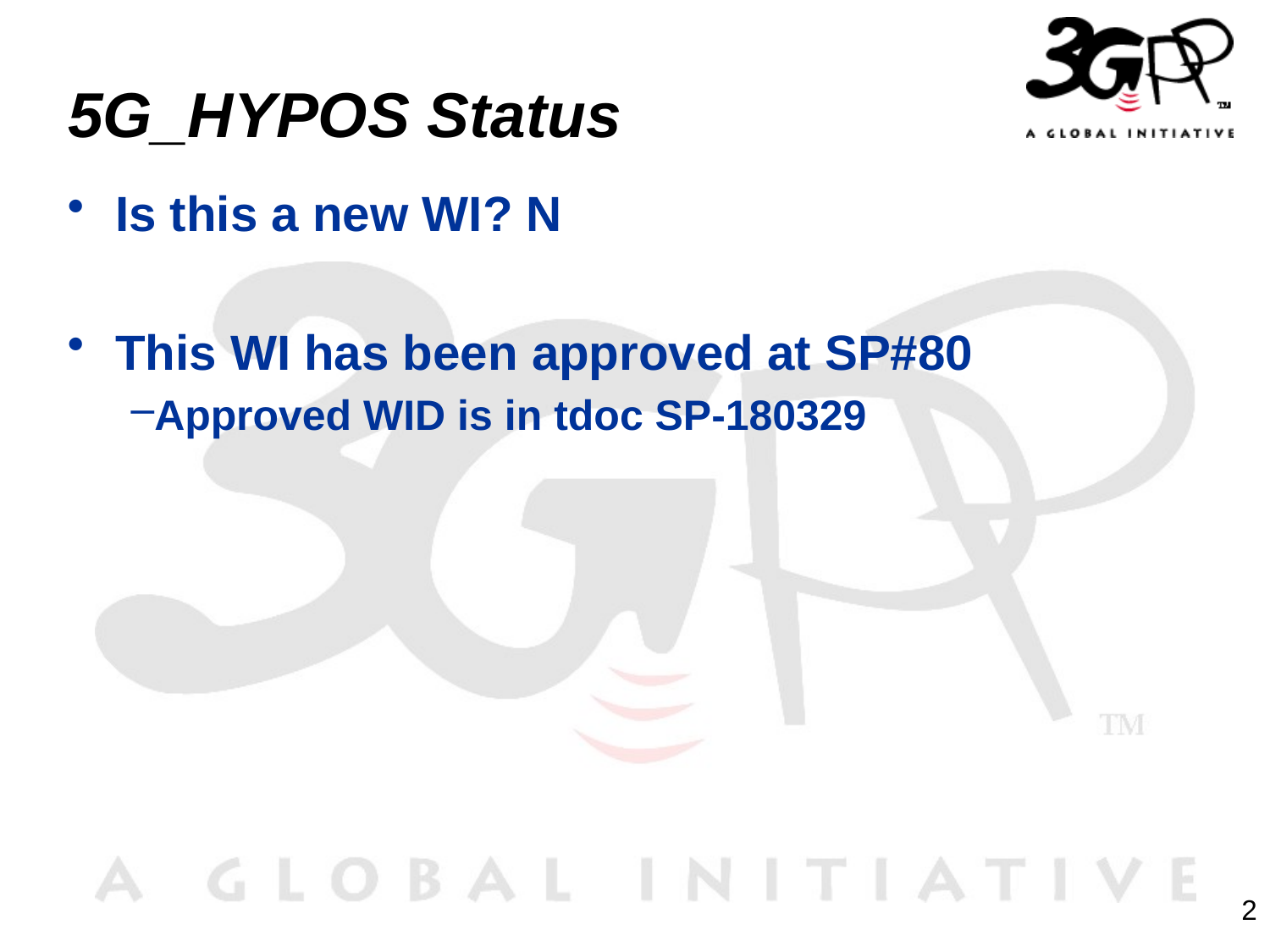

# 5G_HYPOS Status
Is this a new WI? N

This WI has been approved at SP#80
Approved WID is in tdoc SP-180329

2